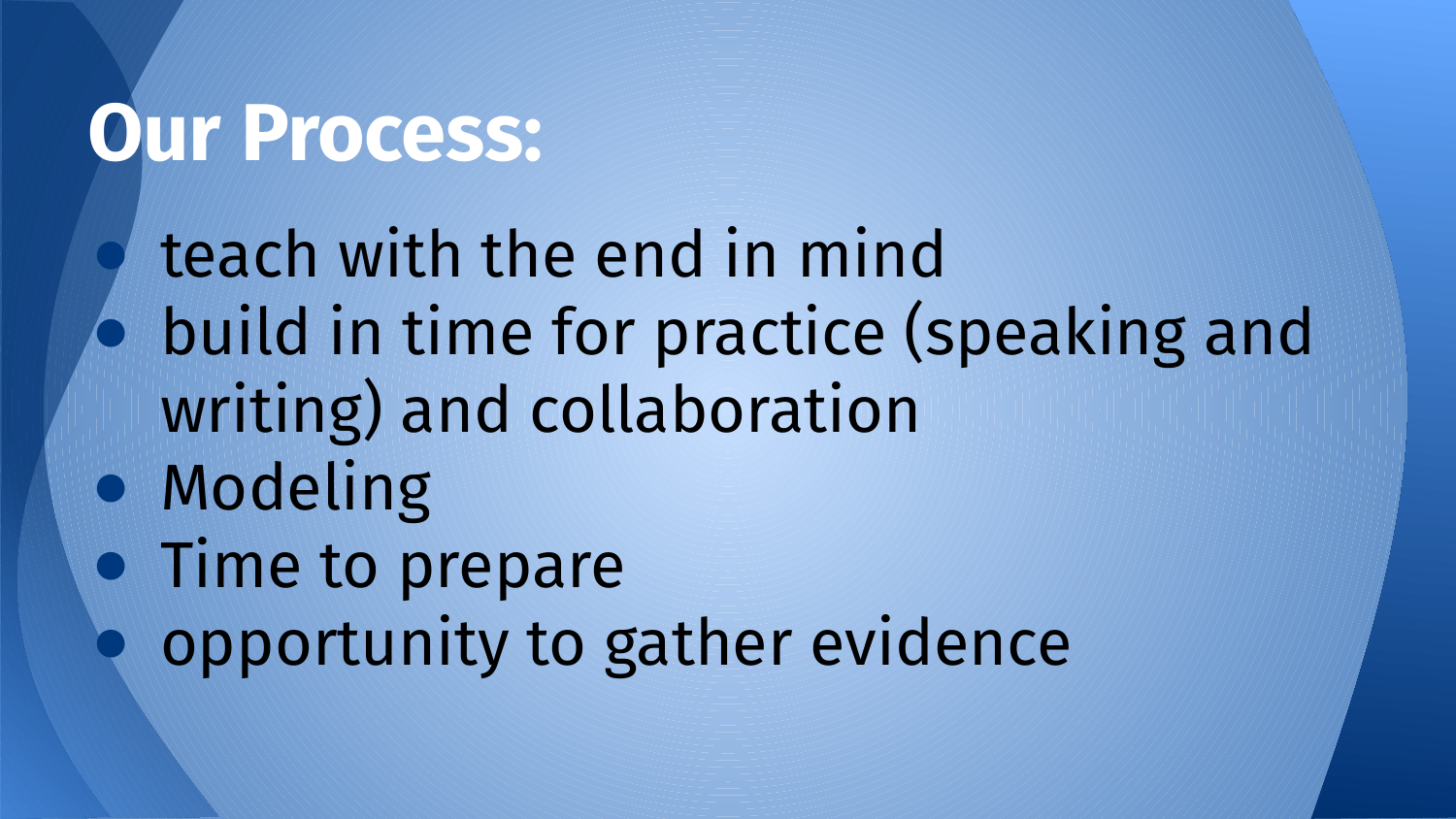

# Our Process:
teach with the end in mind
build in time for practice (speaking and writing) and collaboration
Modeling
Time to prepare
opportunity to gather evidence